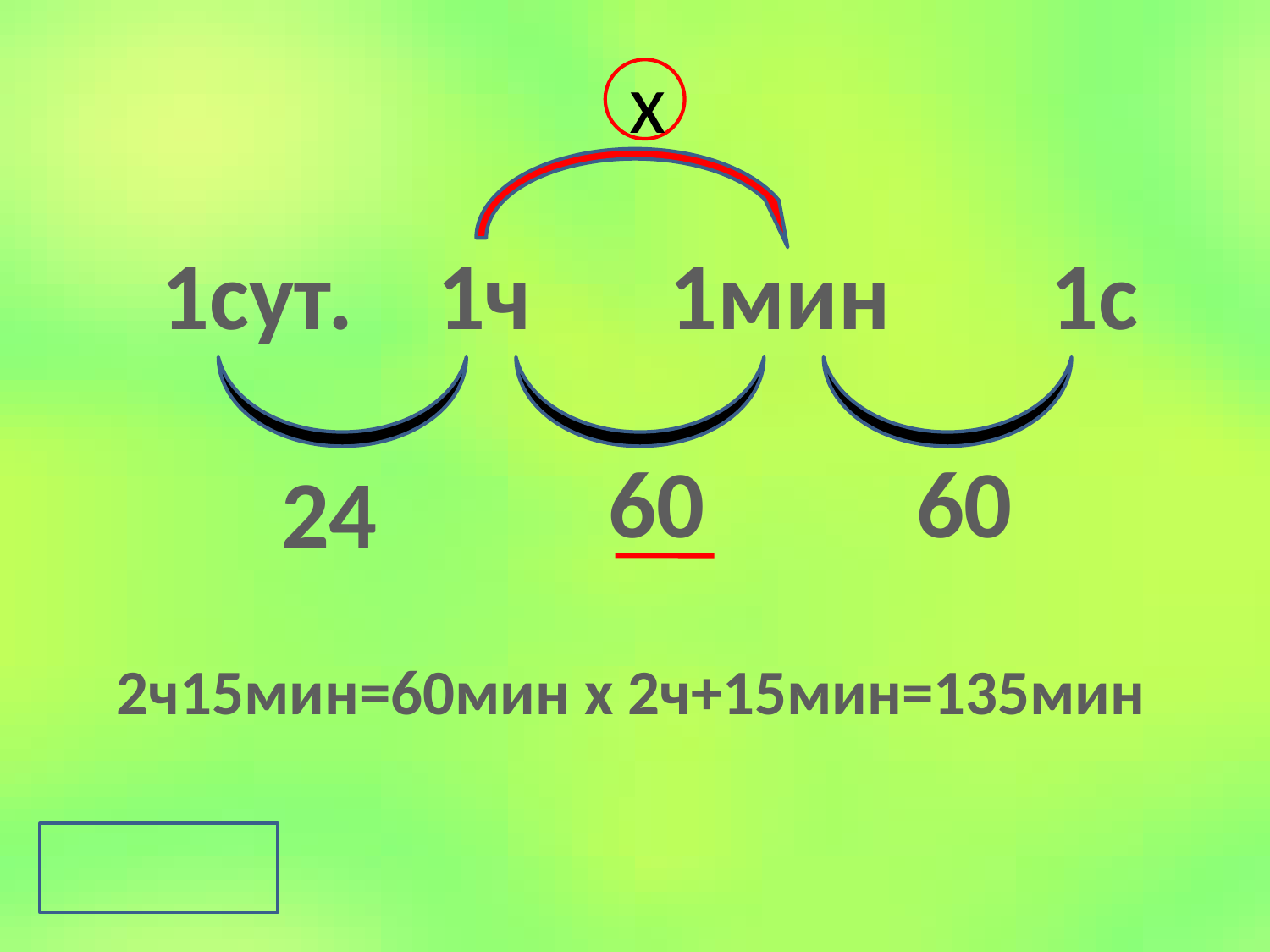

х

1сут.	 1ч		1мин		1с

60
60
24
2ч15мин=60мин х 2ч+15мин=135мин